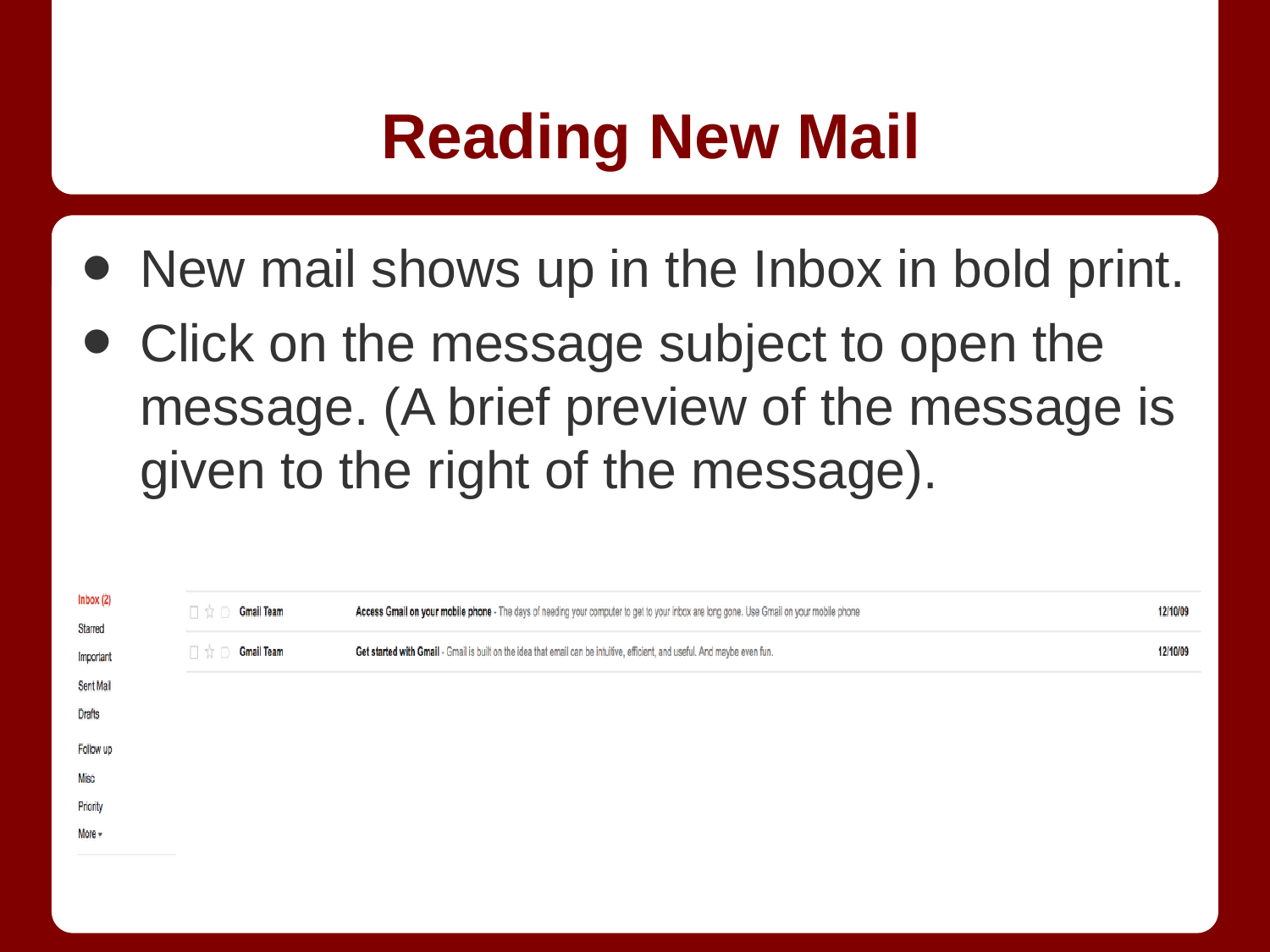

# Reading New Mail
New mail shows up in the Inbox in bold print.
Click on the message subject to open the message. (A brief preview of the message is given to the right of the message).